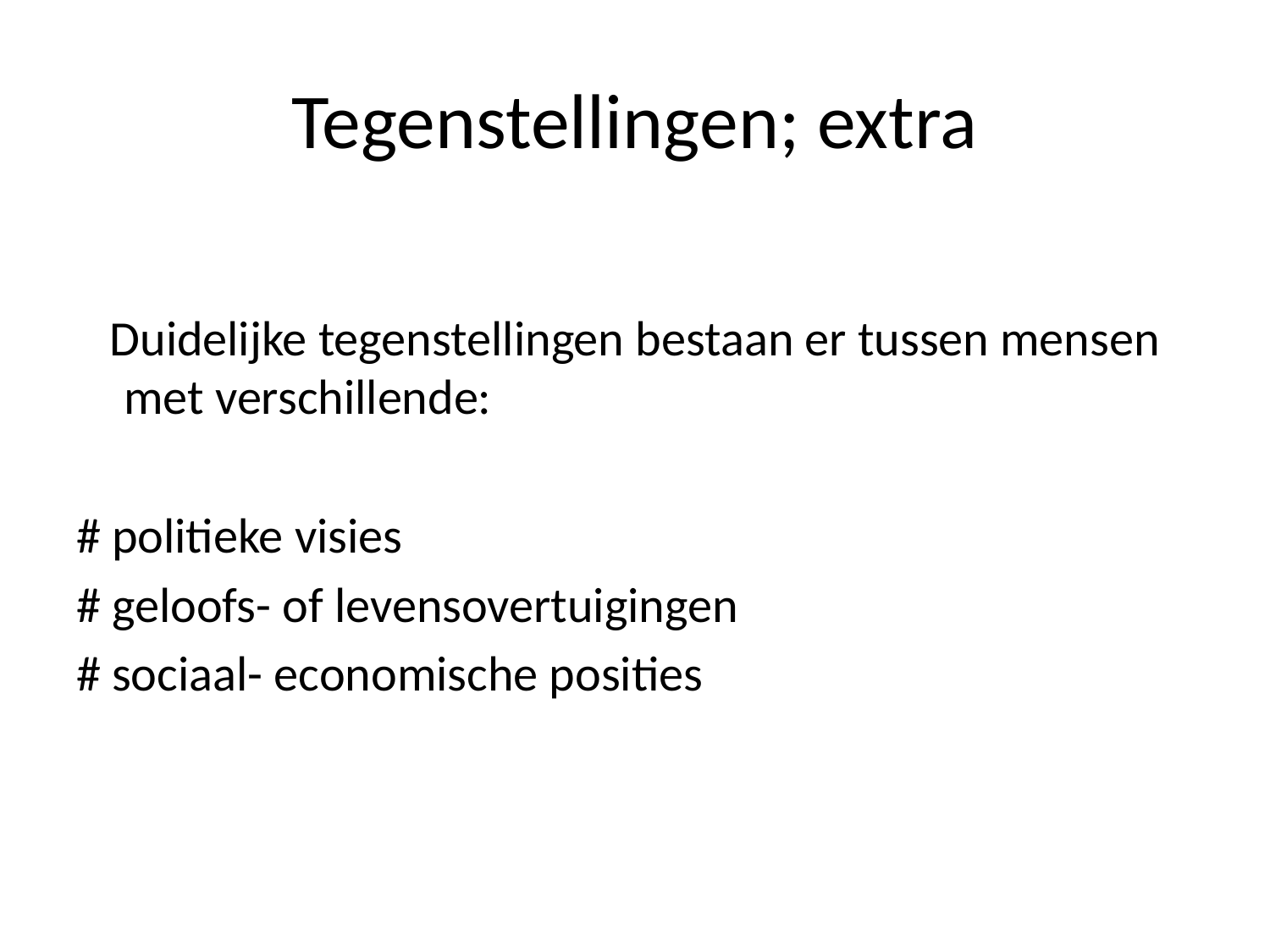

# Tegenstellingen; extra

   Duidelijke tegenstellingen bestaan er tussen mensen met verschillende:

# politieke visies
# geloofs- of levensovertuigingen
# sociaal- economische posities